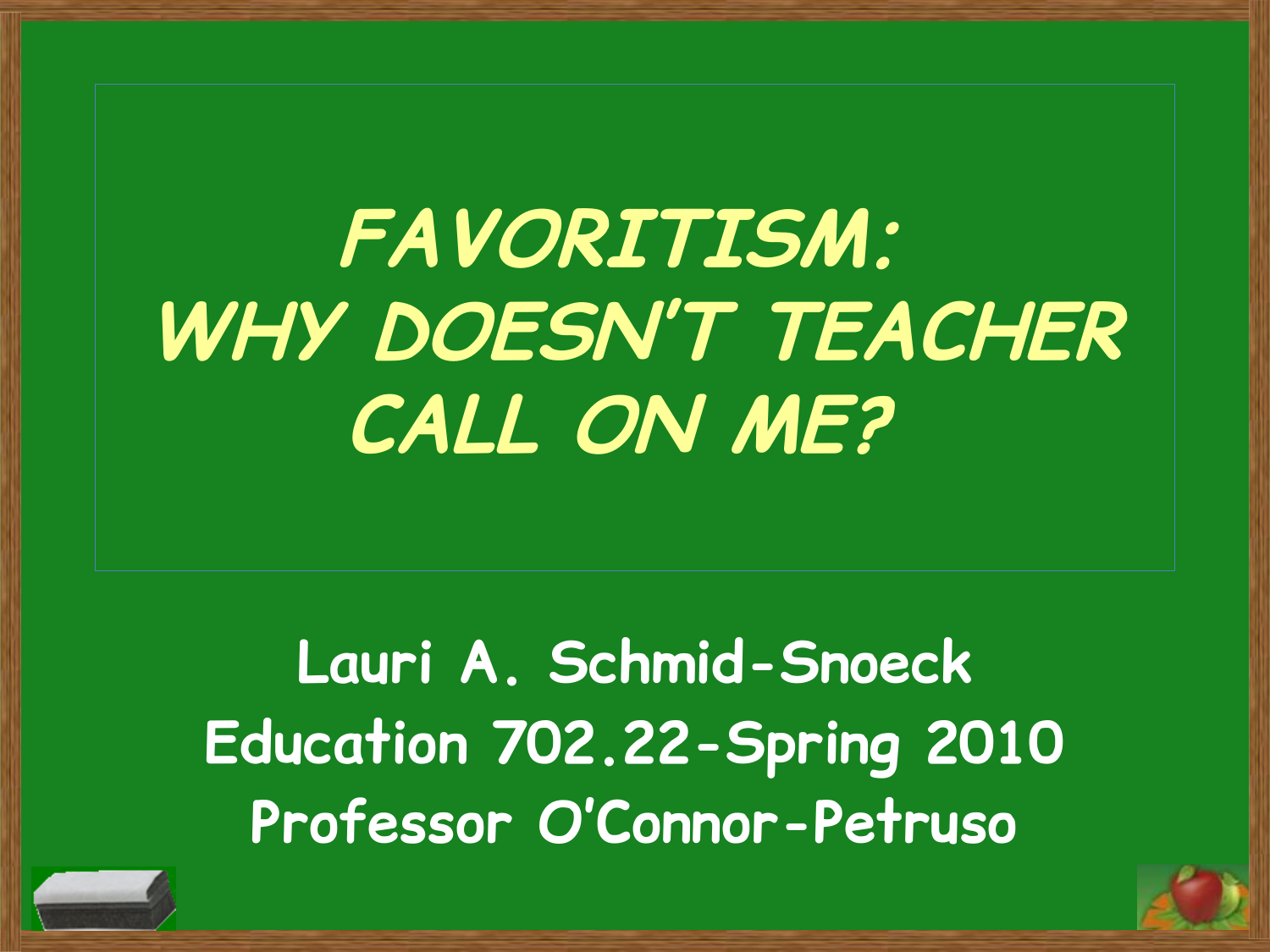

# FAVORITISM: WHY DOESN’T TEACHER CALL ON ME?

Lauri A. Schmid-Snoeck
Education 702.22-Spring 2010
Professor O’Connor-Petruso